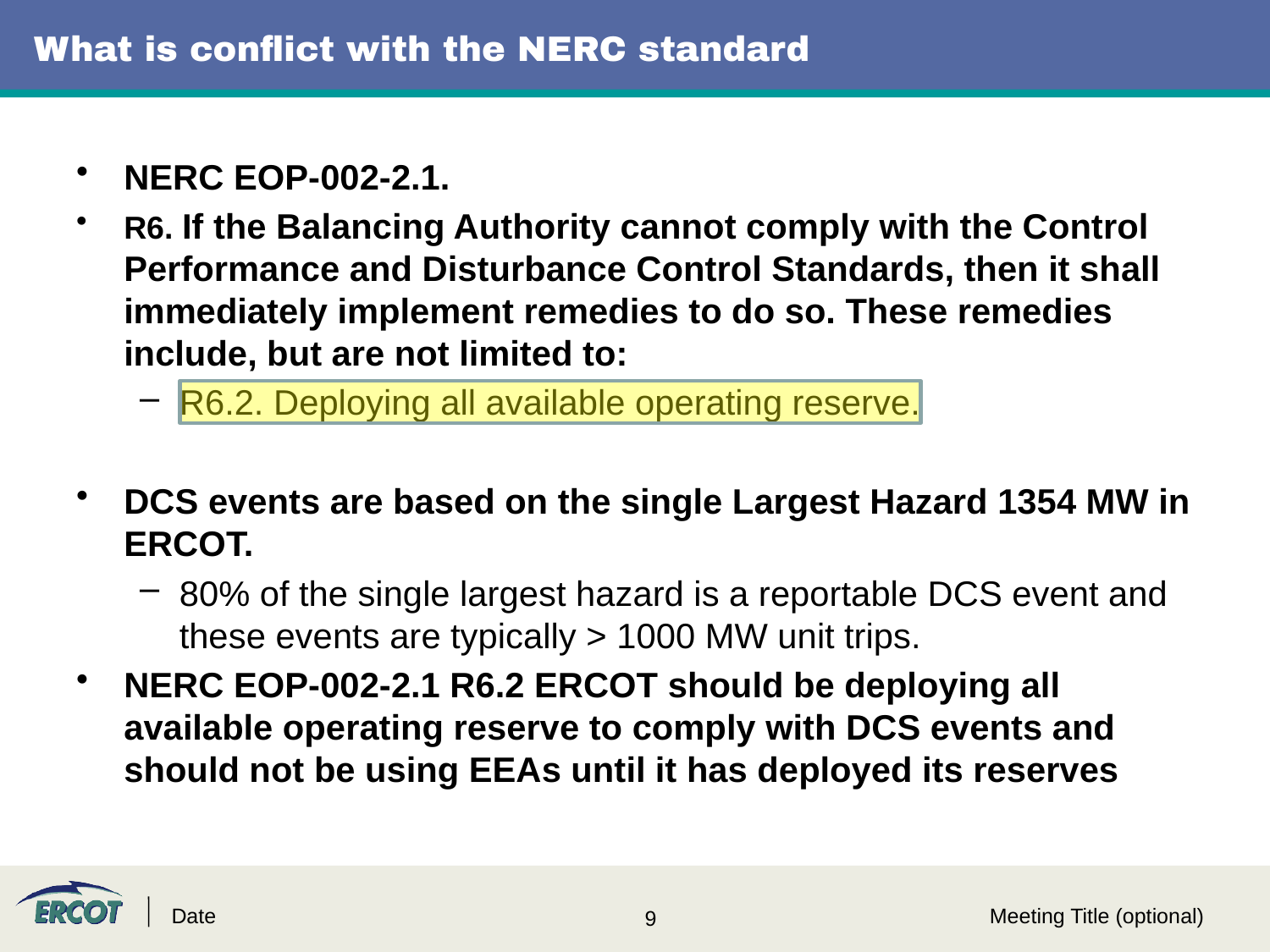

# What is conflict with the NERC standard
NERC EOP-002-2.1.
R6. If the Balancing Authority cannot comply with the Control Performance and Disturbance Control Standards, then it shall immediately implement remedies to do so. These remedies include, but are not limited to:
R6.2. Deploying all available operating reserve.

DCS events are based on the single Largest Hazard 1354 MW in ERCOT.
80% of the single largest hazard is a reportable DCS event and these events are typically > 1000 MW unit trips.
NERC EOP-002-2.1 R6.2 ERCOT should be deploying all available operating reserve to comply with DCS events and should not be using EEAs until it has deployed its reserves

Date
Meeting Title (optional)